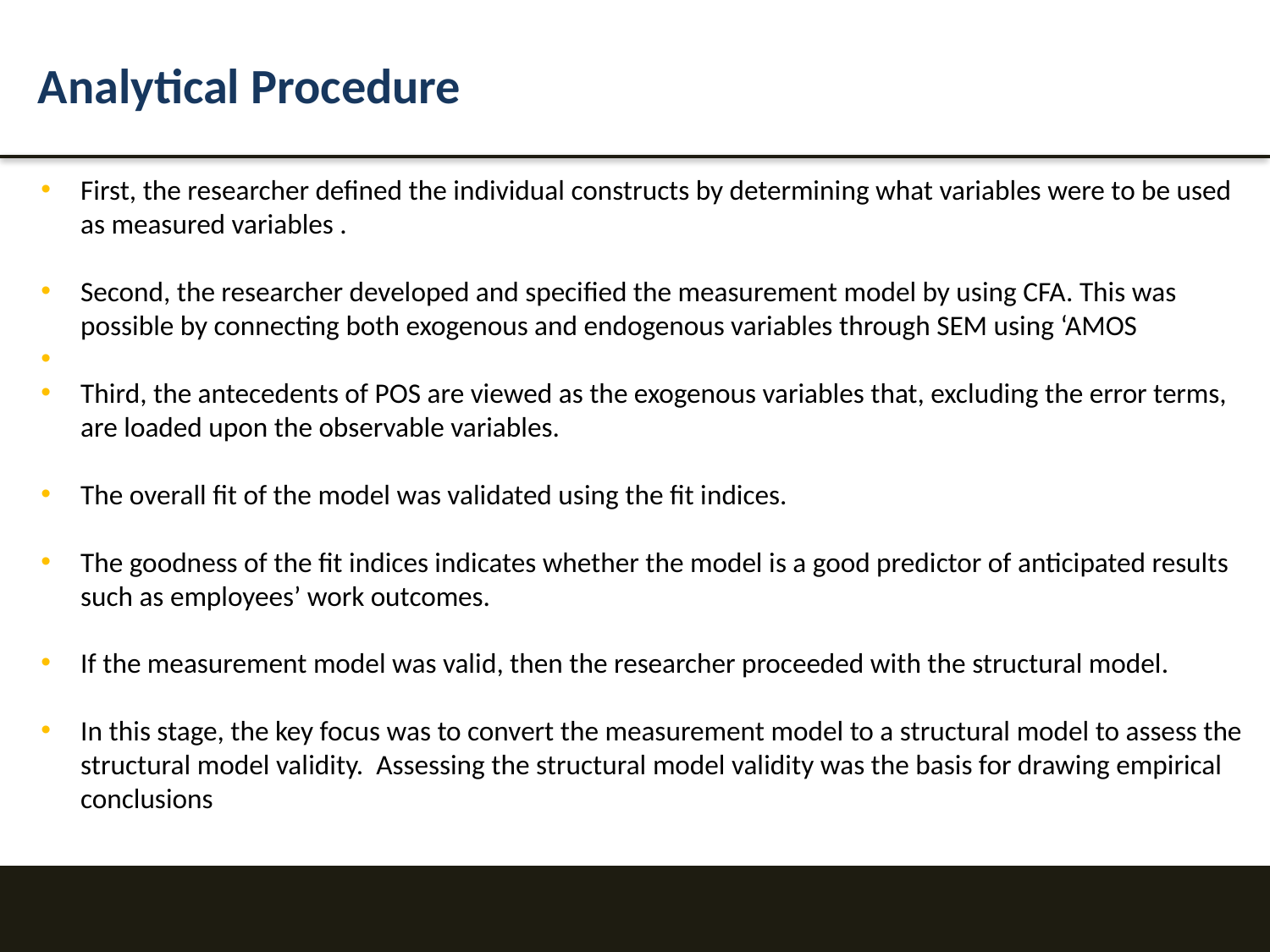

Analytical Procedure
First, the researcher defined the individual constructs by determining what variables were to be used as measured variables .

Second, the researcher developed and specified the measurement model by using CFA. This was possible by connecting both exogenous and endogenous variables through SEM using ‘AMOS

Third, the antecedents of POS are viewed as the exogenous variables that, excluding the error terms, are loaded upon the observable variables.

The overall fit of the model was validated using the fit indices.

The goodness of the fit indices indicates whether the model is a good predictor of anticipated results such as employees’ work outcomes.

If the measurement model was valid, then the researcher proceeded with the structural model.

In this stage, the key focus was to convert the measurement model to a structural model to assess the structural model validity.  Assessing the structural model validity was the basis for drawing empirical conclusions